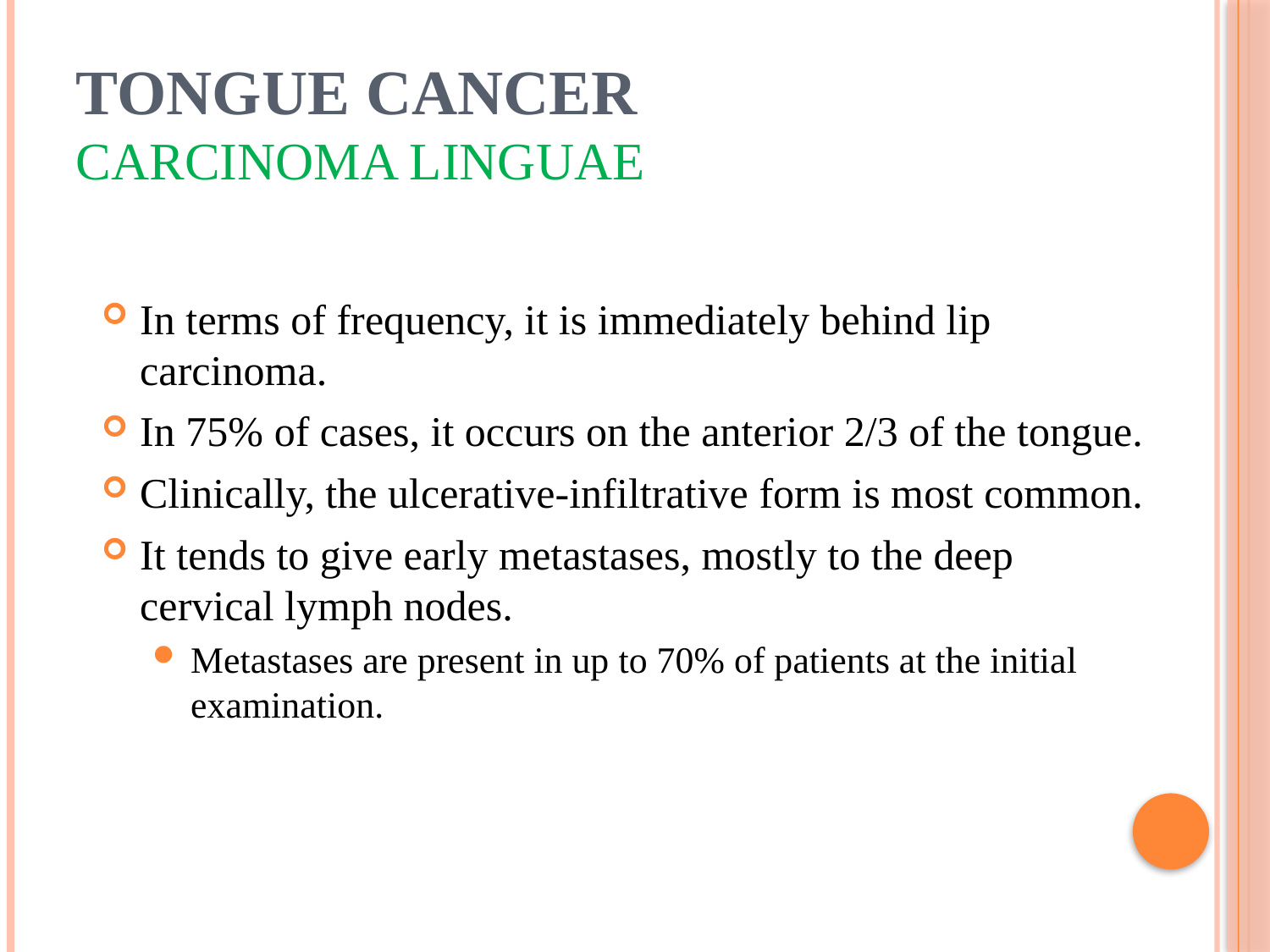

# Tongue cancer Carcinoma linguae
In terms of frequency, it is immediately behind lip carcinoma.
In 75% of cases, it occurs on the anterior 2/3 of the tongue.
Clinically, the ulcerative-infiltrative form is most common.
It tends to give early metastases, mostly to the deep cervical lymph nodes.
Metastases are present in up to 70% of patients at the initial examination.